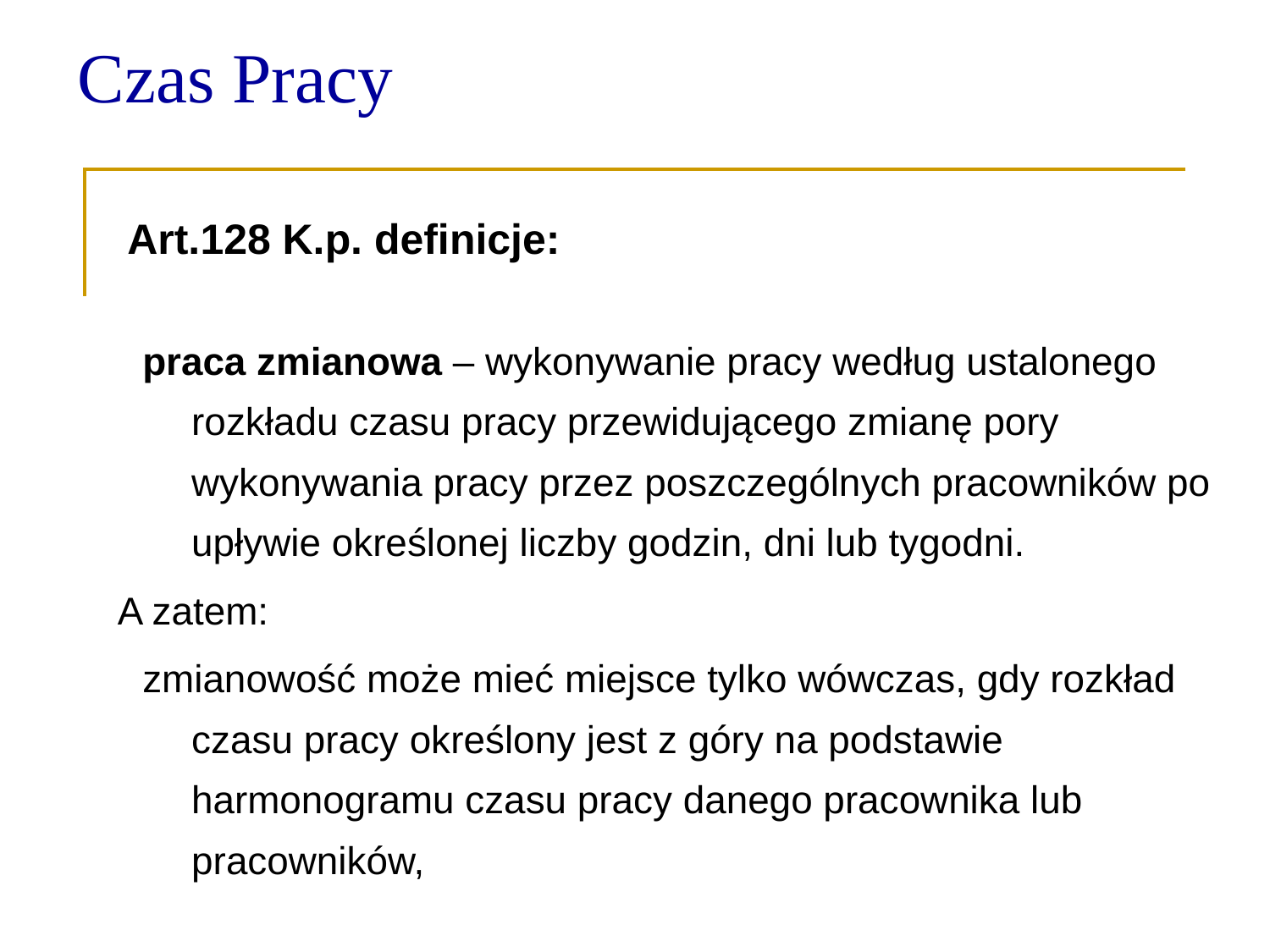

# Czas Pracy
Art.128 K.p. definicje:
praca zmianowa – wykonywanie pracy według ustalonego rozkładu czasu pracy przewidującego zmianę pory wykonywania pracy przez poszczególnych pracowników po upływie określonej liczby godzin, dni lub tygodni.
A zatem:
zmianowość może mieć miejsce tylko wówczas, gdy rozkład czasu pracy określony jest z góry na podstawie harmonogramu czasu pracy danego pracownika lub pracowników,